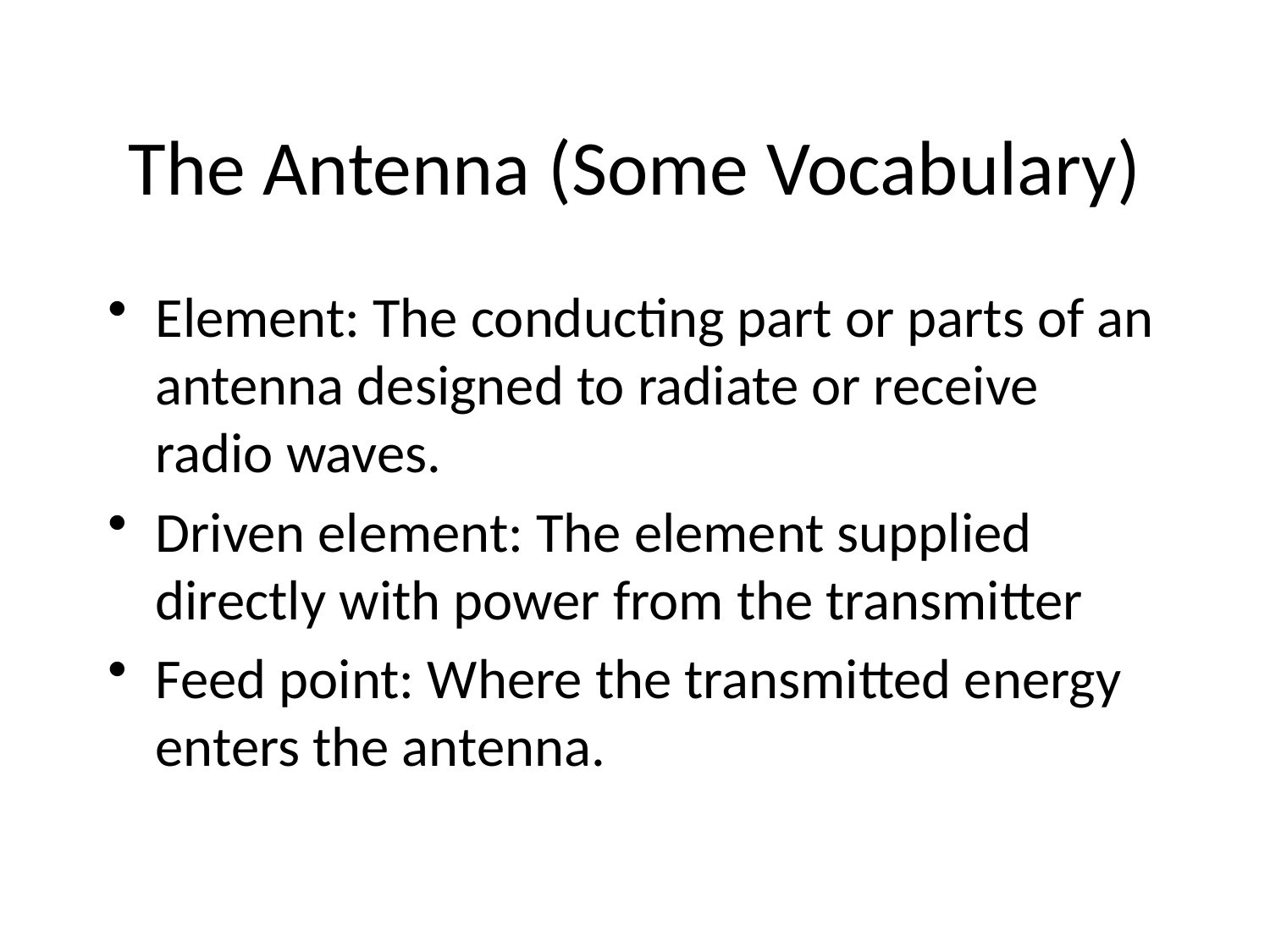

The Antenna (Some Vocabulary)
Element: The conducting part or parts of an antenna designed to radiate or receive radio waves.
Driven element: The element supplied directly with power from the transmitter
Feed point: Where the transmitted energy enters the antenna.